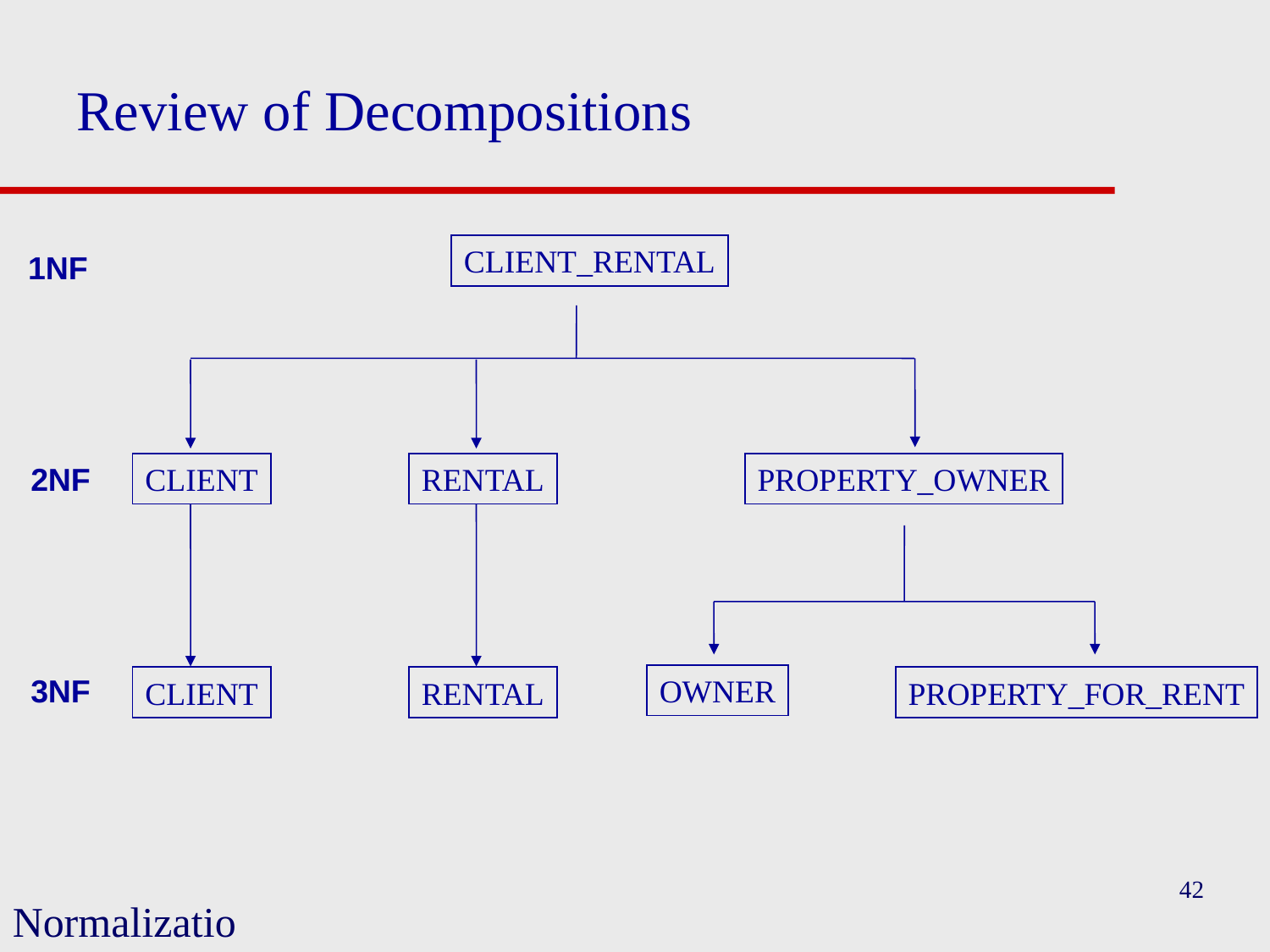

# Review of Decompositions
CLIENT_RENTAL
1NF

2NF
CLIENT
RENTAL
PROPERTY_OWNER

3NF
OWNER
CLIENT
RENTAL
PROPERTY_FOR_RENT
42
Normalization